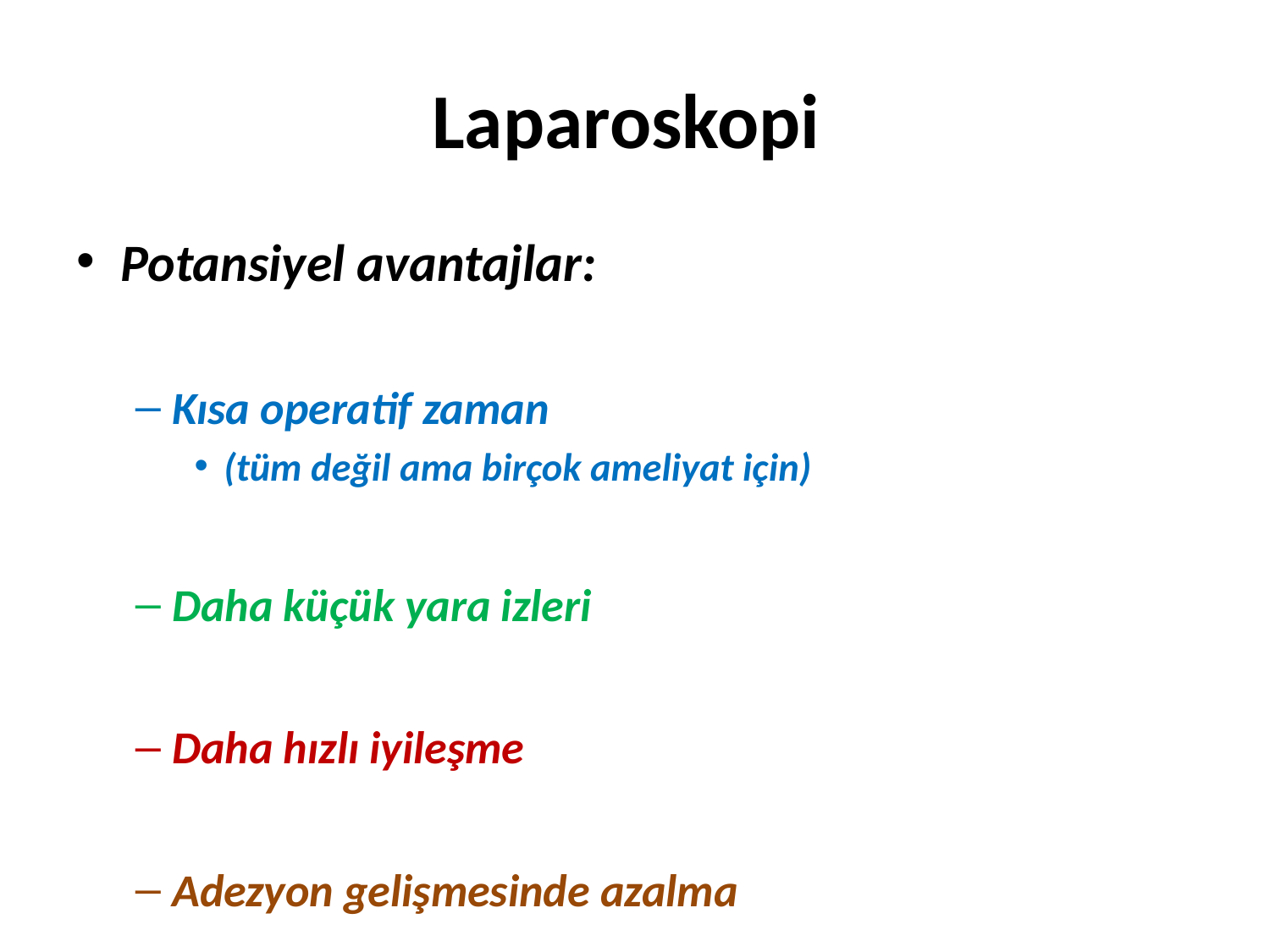

# Laparoskopi
Potansiyel avantajlar:

Kısa operatif zaman
(tüm değil ama birçok ameliyat için)

Daha küçük yara izleri

Daha hızlı iyileşme

Adezyon gelişmesinde azalma